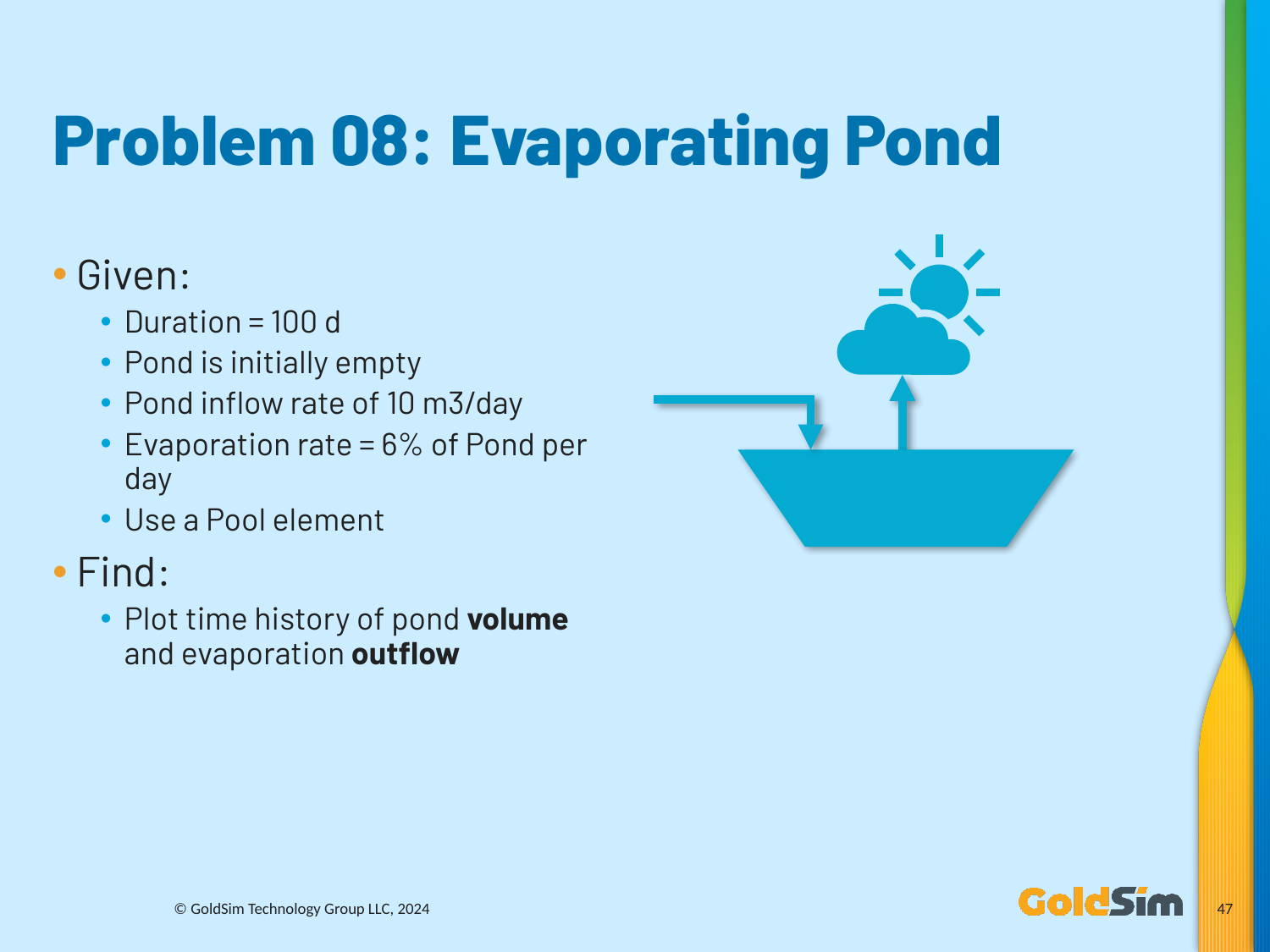

# Problem 08: Evaporating Pond

Given:
Duration = 100 d
Pond is initially empty
Pond inflow rate of 10 m3/day
Evaporation rate = 6% of Pond per day
Use a Pool element
Find:
Plot time history of pond volume and evaporation outflow
© GoldSim Technology Group LLC, 2024
47